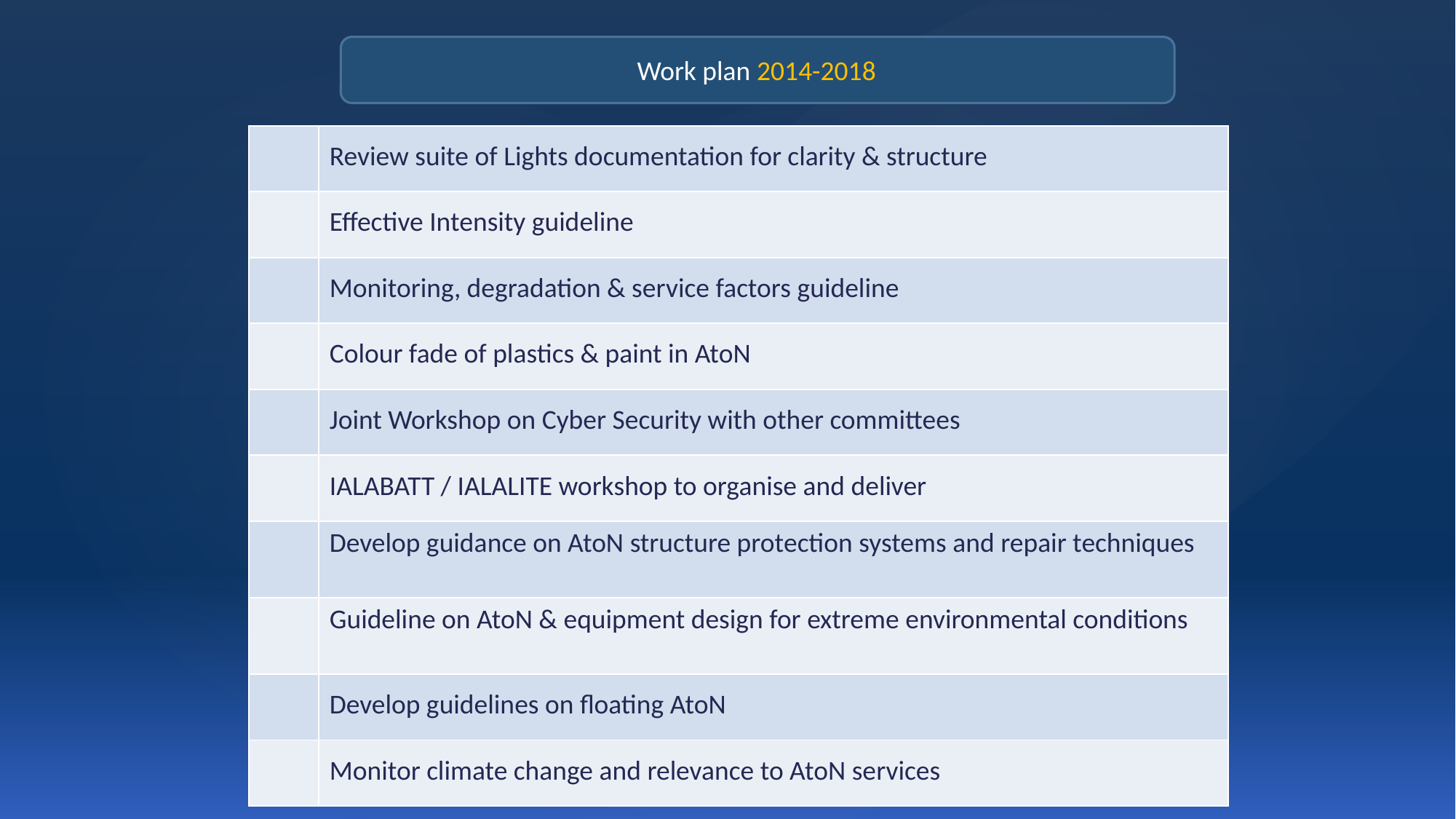

Work plan 2014-2018
|  | Review suite of Lights documentation for clarity & structure |
| --- | --- |
|  | Effective Intensity guideline |
|  | Monitoring, degradation & service factors guideline |
|  | Colour fade of plastics & paint in AtoN |
|  | Joint Workshop on Cyber Security with other committees |
|  | IALABATT / IALALITE workshop to organise and deliver |
|  | Develop guidance on AtoN structure protection systems and repair techniques |
|  | Guideline on AtoN & equipment design for extreme environmental conditions |
|  | Develop guidelines on floating AtoN |
|  | Monitor climate change and relevance to AtoN services |